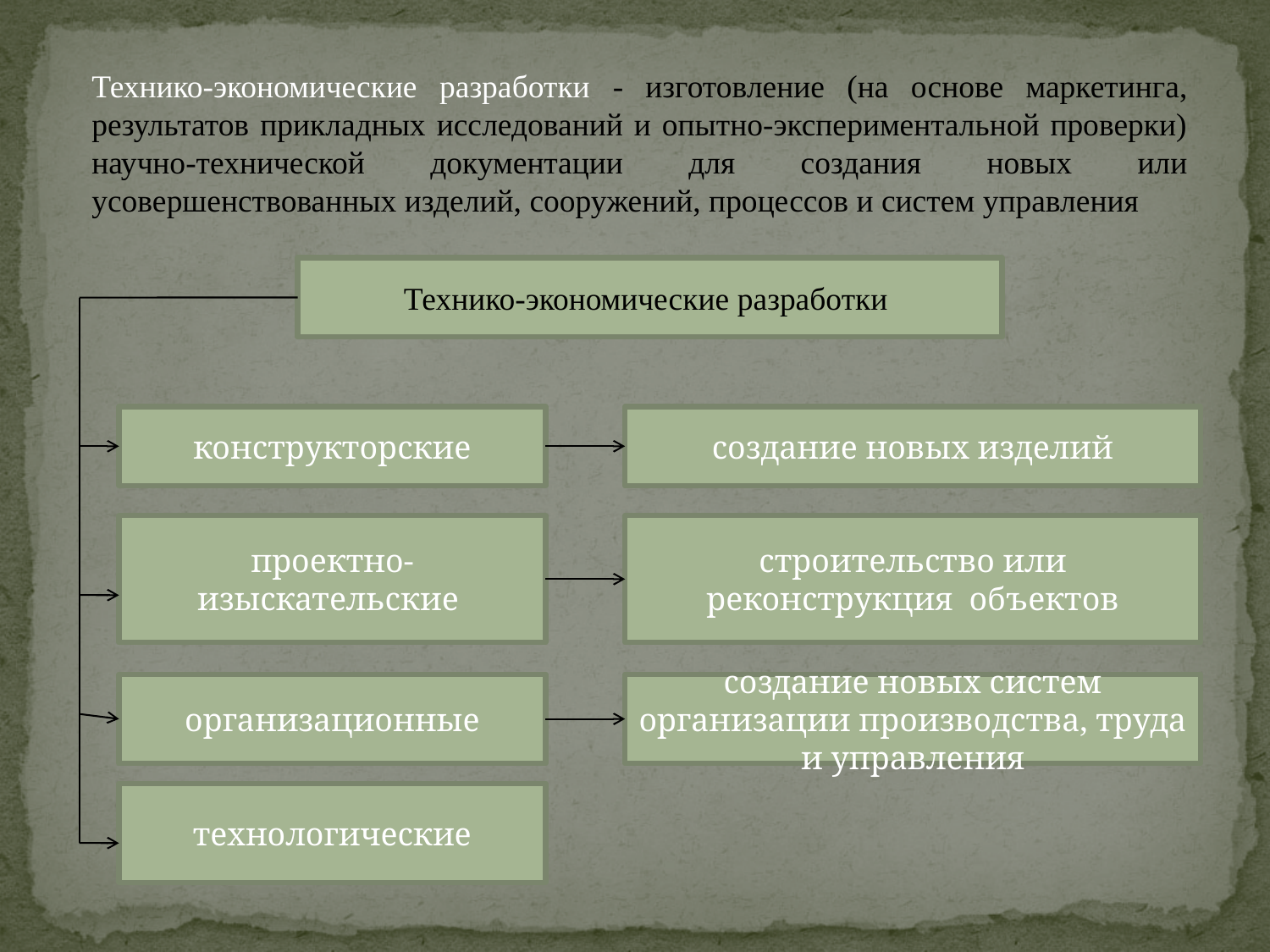

Технико-экономические разработки - изготовление (на основе маркетинга, результатов прикладных исследований и опытно-экспериментальной проверки) научно-технической документации для создания новых или усовершенствованных изделий, сооружений, процессов и систем управления
Технико-экономические разработки
конструкторские
создание новых изделий
проектно-изыскательские
строительство или реконструкция  объектов
организационные
создание новых систем организации производства, труда и управления
технологические